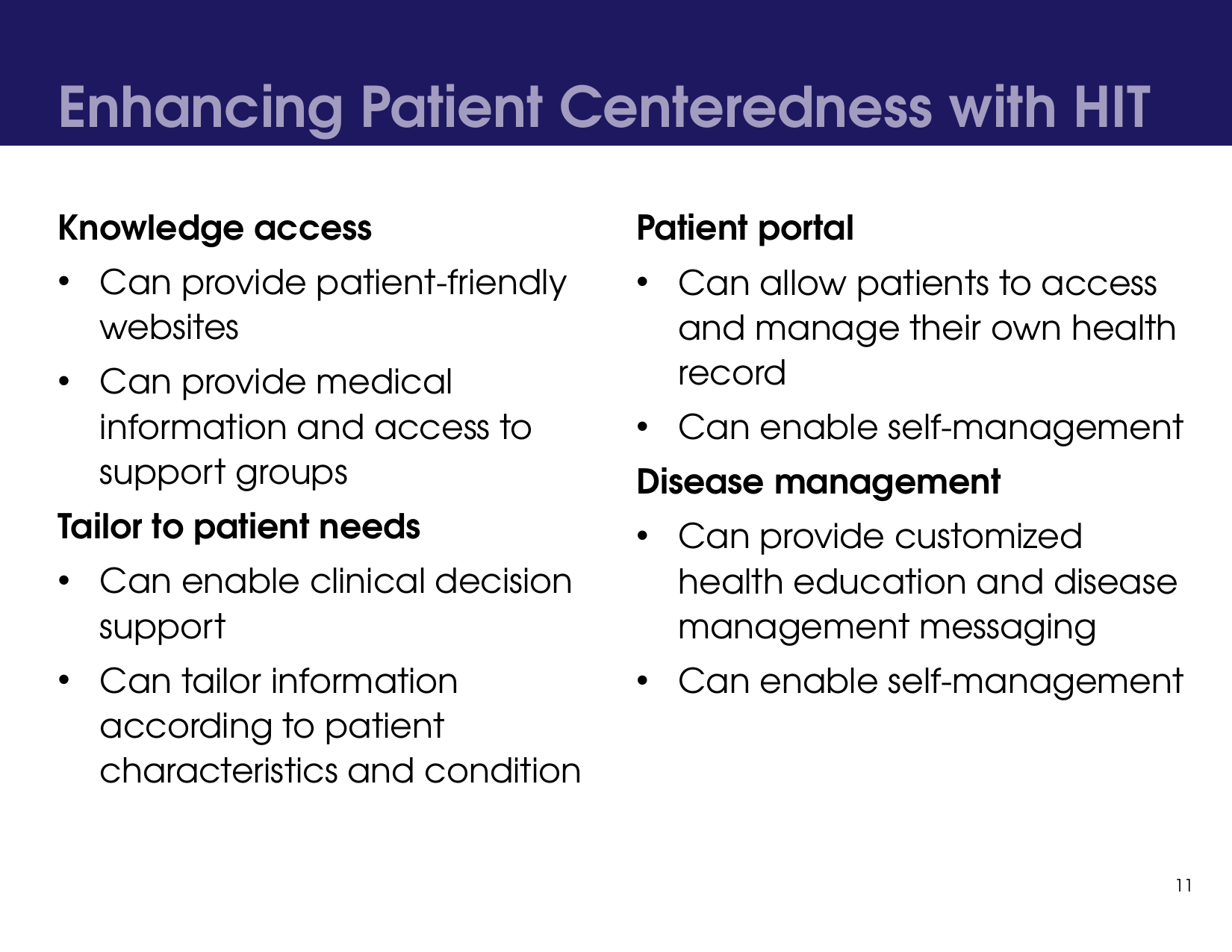

# Enhancing Patient Centeredness with HIT
Knowledge access
Can provide patient-friendly websites
Can provide medical information and access to support groups
Tailor to patient needs
Can enable clinical decision support
Can tailor information according to patient characteristics and condition
Patient portal
Can allow patients to access and manage their own health record
Can enable self-management
Disease management
Can provide customized health education and disease management messaging
Can enable self-management
11